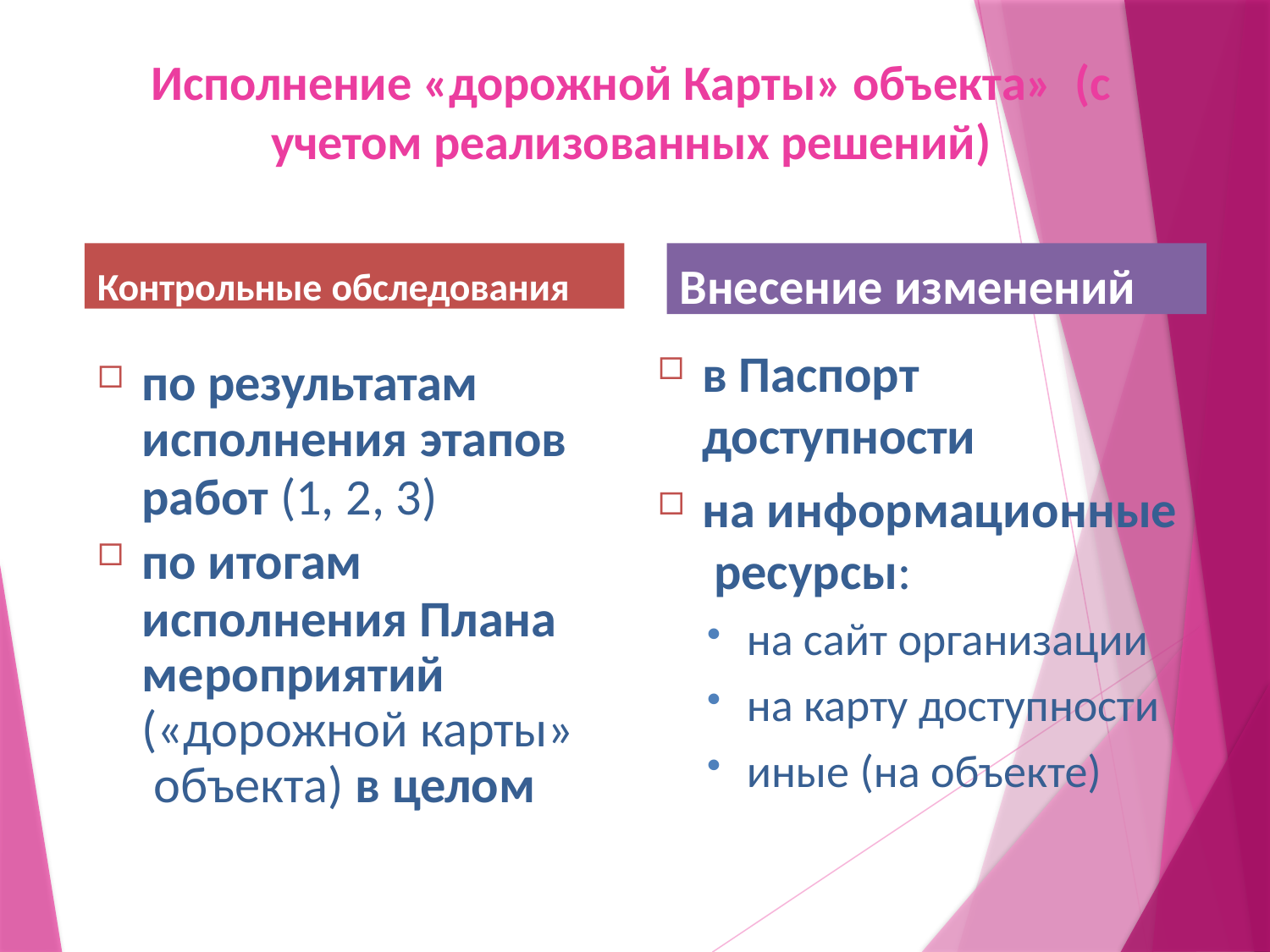

# Исполнение «дорожной Карты» объекта»  (с учетом реализованных решений)
Контрольные обследования
Внесение изменений
в Паспорт
доступности
на информационные  ресурсы:
на сайт организации
на карту доступности
иные (на объекте)
по результатам
исполнения этапов
работ (1, 2, 3)
по итогам
исполнения Плана  мероприятий  («дорожной карты»  объекта) в целом